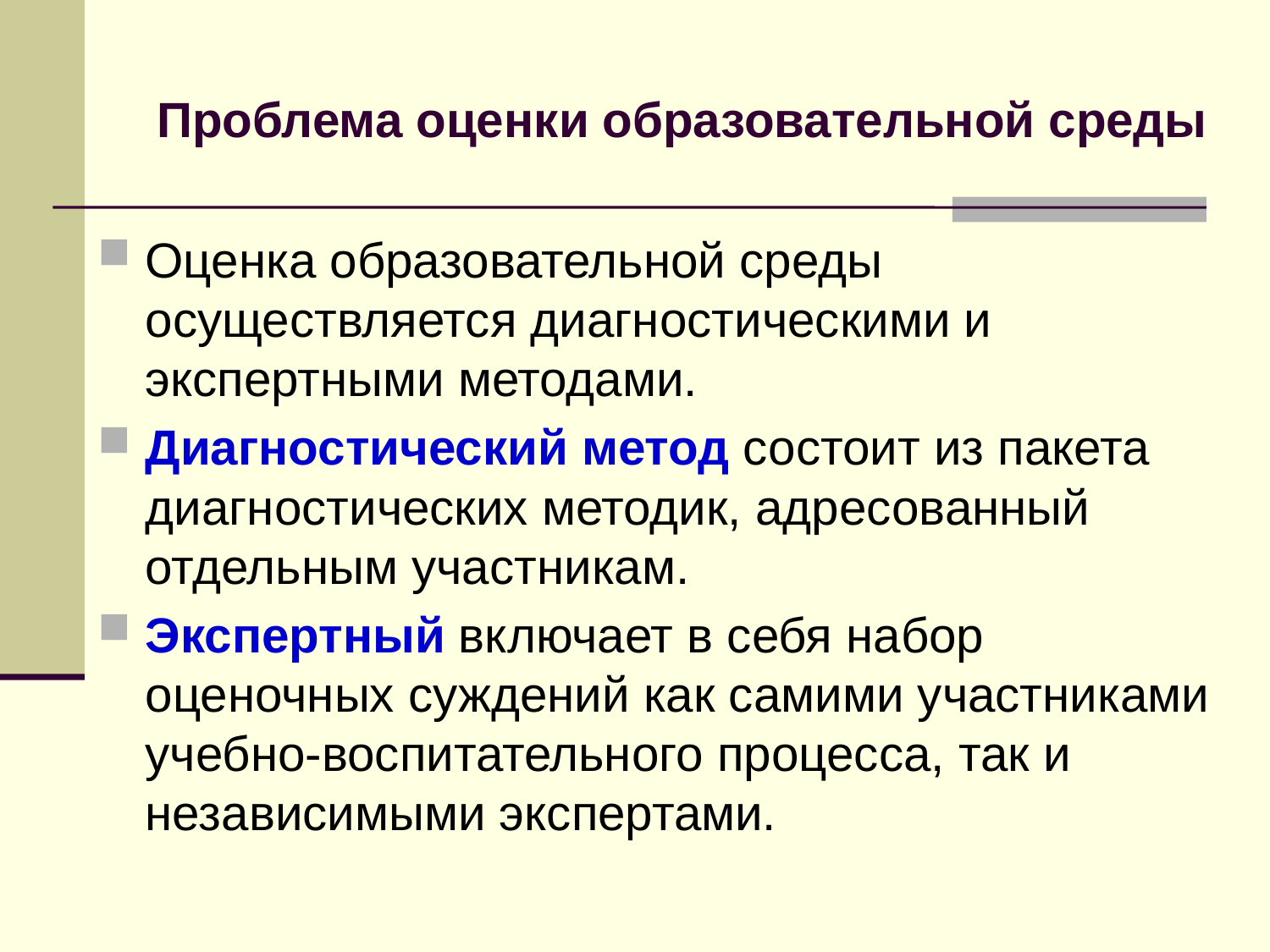

# Проблема оценки образовательной среды
Оценка образовательной среды осуществляется диагностическими и экспертными методами.
Диагностический метод состоит из пакета диагностических методик, адресованный отдельным участникам.
Экспертный включает в себя набор оценочных суждений как самими участниками учебно-воспитательного процесса, так и независимыми экспертами.